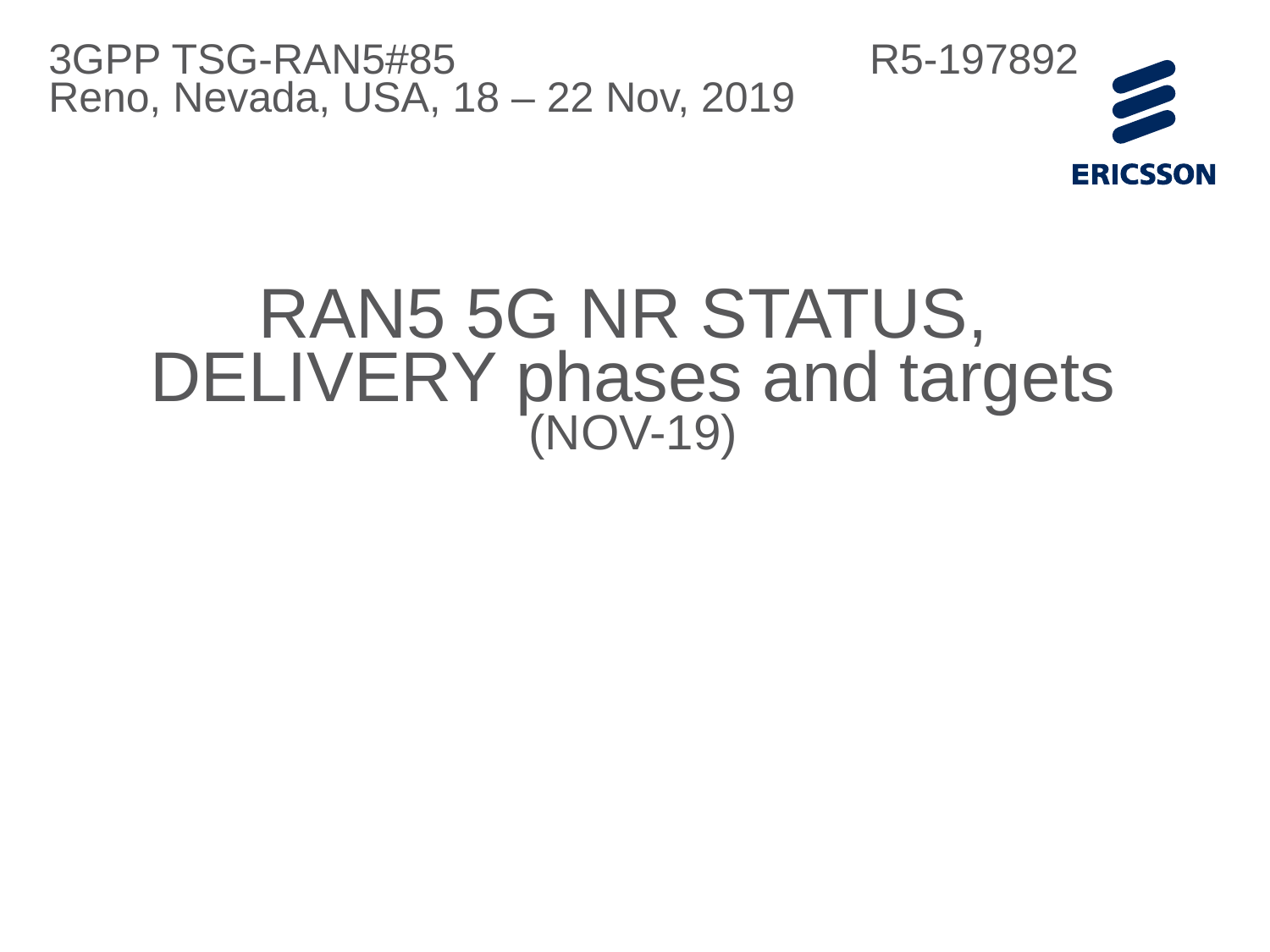

3GPP TSG-RAN5#85		     	     R5-197892
Reno, Nevada, USA, 18 – 22 Nov, 2019
# RAN5 5G NR STATUS, DELIVERY phases and targets (NOV-19)